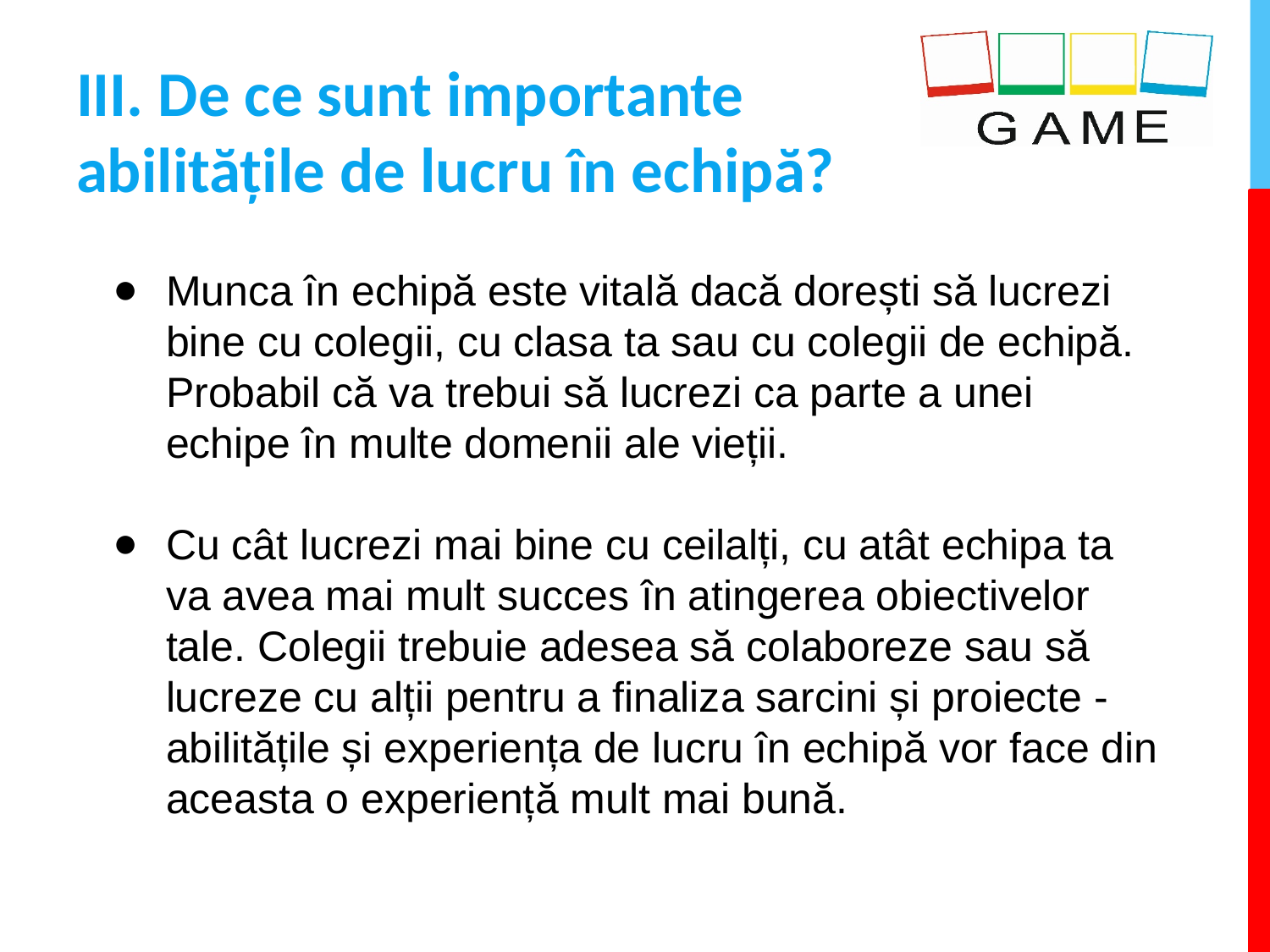

# III. De ce sunt importante abilitățile de lucru în echipă?
Munca în echipă este vitală dacă dorești să lucrezi bine cu colegii, cu clasa ta sau cu colegii de echipă. Probabil că va trebui să lucrezi ca parte a unei echipe în multe domenii ale vieții.

Cu cât lucrezi mai bine cu ceilalți, cu atât echipa ta va avea mai mult succes în atingerea obiectivelor tale. Colegii trebuie adesea să colaboreze sau să lucreze cu alții pentru a finaliza sarcini și proiecte - abilitățile și experiența de lucru în echipă vor face din aceasta o experiență mult mai bună.